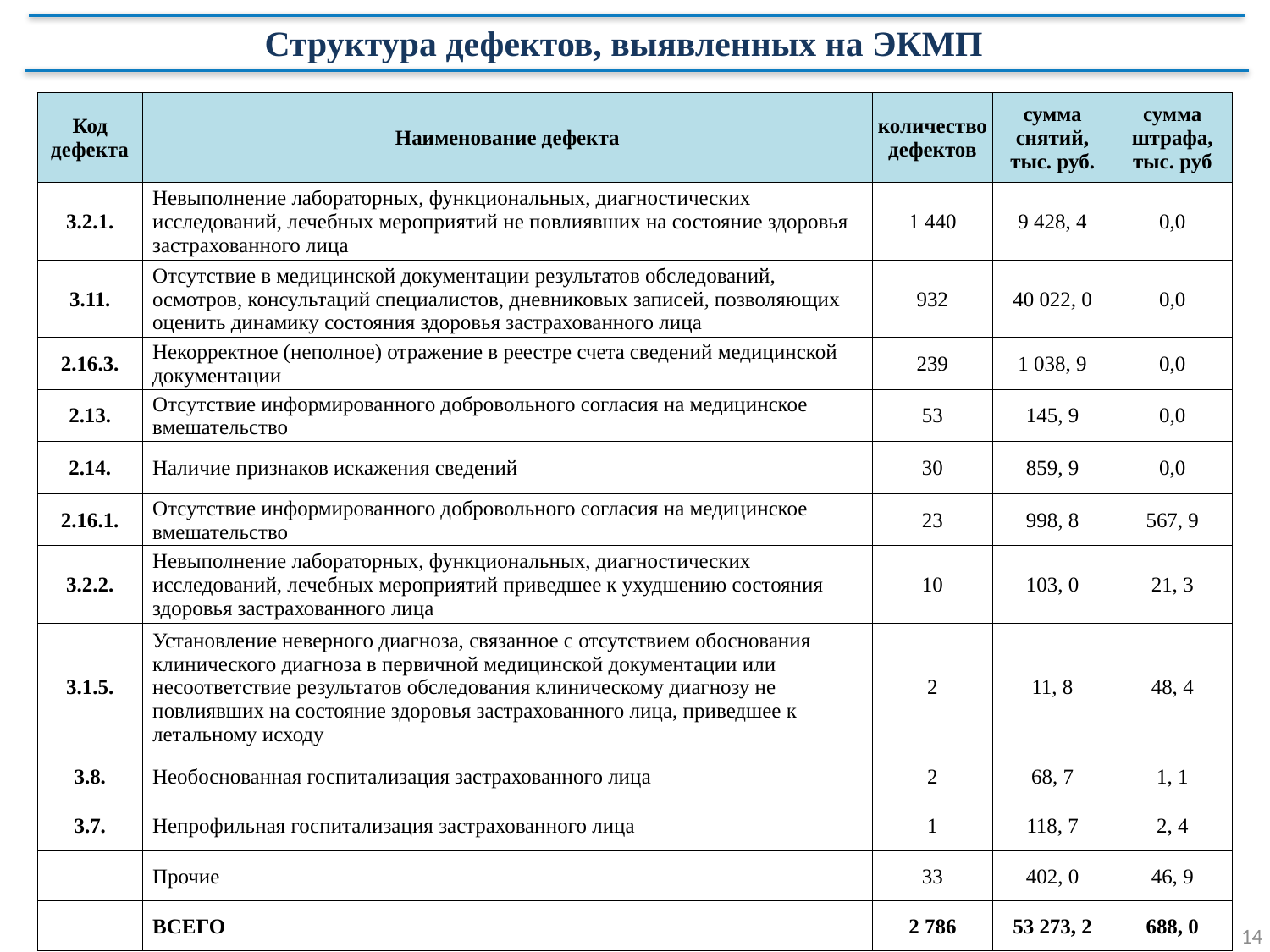

Структура дефектов, выявленных на ЭКМП
| Код дефекта | Наименование дефекта | количество дефектов | сумма снятий, тыс. руб. | сумма штрафа, тыс. руб |
| --- | --- | --- | --- | --- |
| 3.2.1. | Невыполнение лабораторных, функциональных, диагностических исследований, лечебных мероприятий не повлиявших на состояние здоровья застрахованного лица | 1 440 | 9 428, 4 | 0,0 |
| 3.11. | Отсутствие в медицинской документации результатов обследований, осмотров, консультаций специалистов, дневниковых записей, позволяющих оценить динамику состояния здоровья застрахованного лица | 932 | 40 022, 0 | 0,0 |
| 2.16.3. | Некорректное (неполное) отражение в реестре счета сведений медицинской документации | 239 | 1 038, 9 | 0,0 |
| 2.13. | Отсутствие информированного добровольного согласия на медицинское вмешательство | 53 | 145, 9 | 0,0 |
| 2.14. | Наличие признаков искажения сведений | 30 | 859, 9 | 0,0 |
| 2.16.1. | Отсутствие информированного добровольного согласия на медицинское вмешательство | 23 | 998, 8 | 567, 9 |
| 3.2.2. | Невыполнение лабораторных, функциональных, диагностических исследований, лечебных мероприятий приведшее к ухудшению состояния здоровья застрахованного лица | 10 | 103, 0 | 21, 3 |
| 3.1.5. | Установление неверного диагноза, связанное с отсутствием обоснования клинического диагноза в первичной медицинской документации или несоответствие результатов обследования клиническому диагнозу не повлиявших на состояние здоровья застрахованного лица, приведшее к летальному исходу | 2 | 11, 8 | 48, 4 |
| 3.8. | Необоснованная госпитализация застрахованного лица | 2 | 68, 7 | 1, 1 |
| 3.7. | Непрофильная госпитализация застрахованного лица | 1 | 118, 7 | 2, 4 |
|  | Прочие | 33 | 402, 0 | 46, 9 |
|  | ВСЕГО | 2 786 | 53 273, 2 | 688, 0 |
14